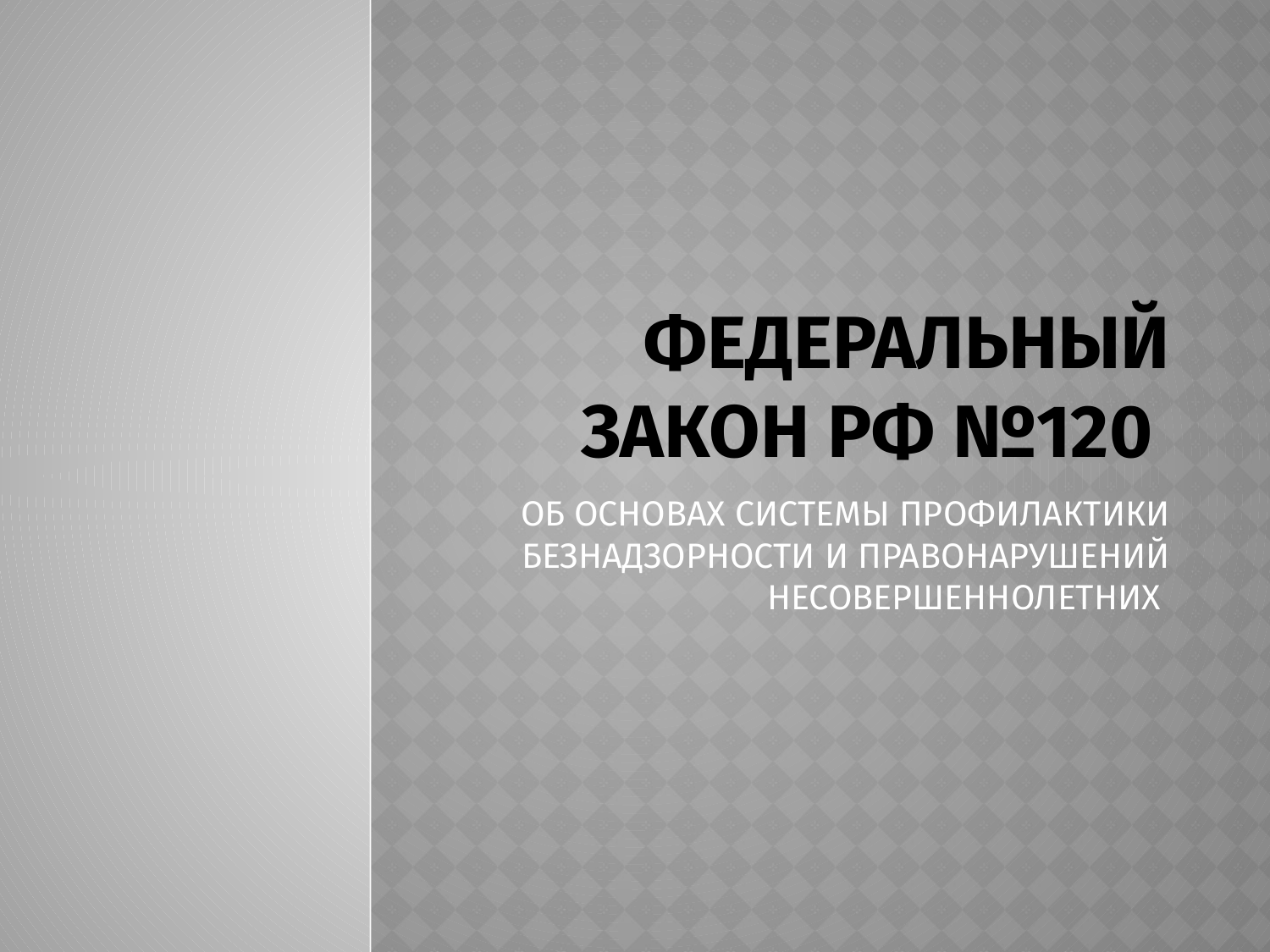

# ФЕДЕРАЛЬНЫЙ ЗАКОН РФ №120
ОБ ОСНОВАХ СИСТЕМЫ ПРОФИЛАКТИКИ БЕЗНАДЗОРНОСТИ И ПРАВОНАРУШЕНИЙ НЕСОВЕРШЕННОЛЕТНИХ